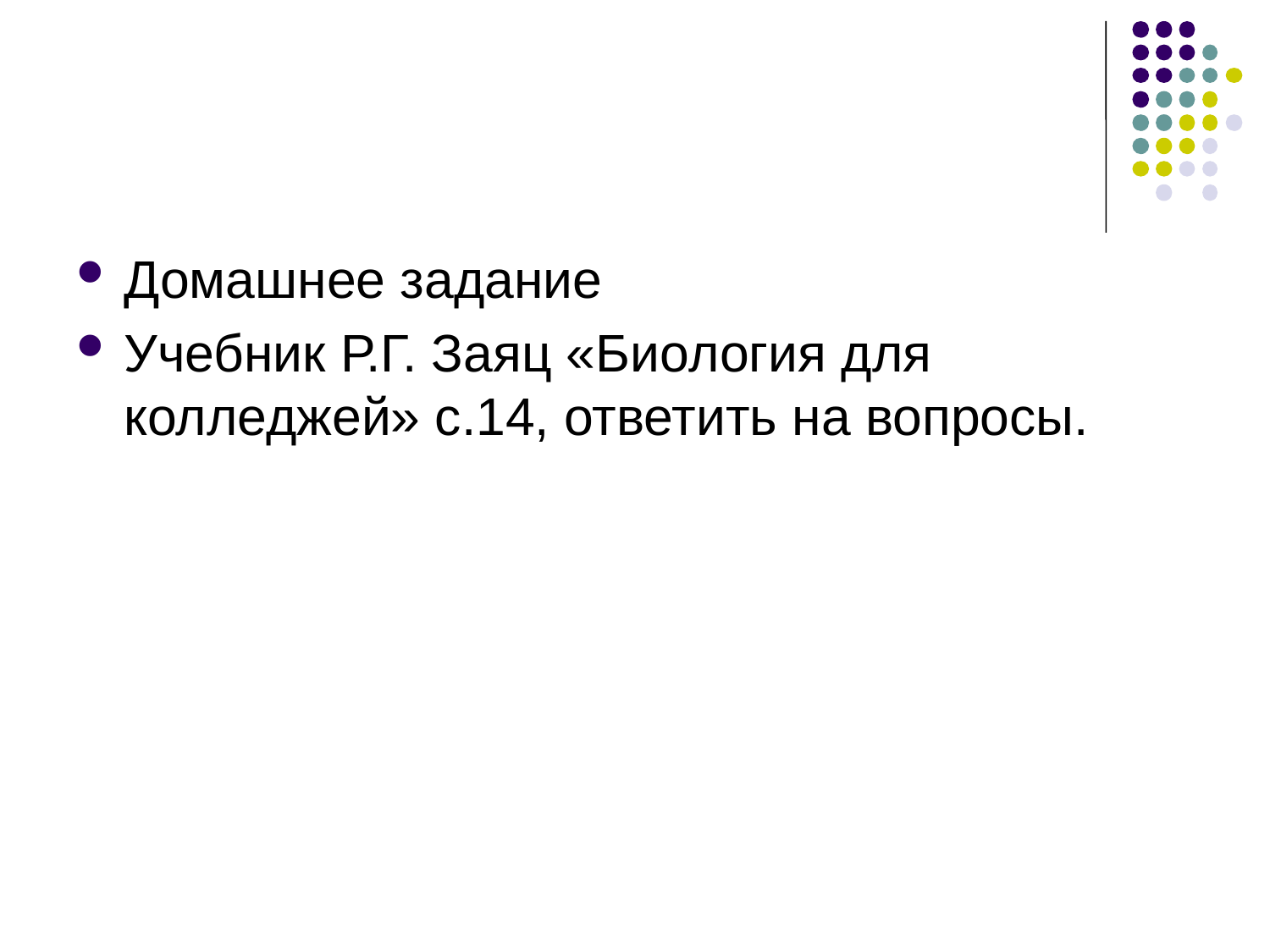

#
Домашнее задание
Учебник Р.Г. Заяц «Биология для колледжей» с.14, ответить на вопросы.